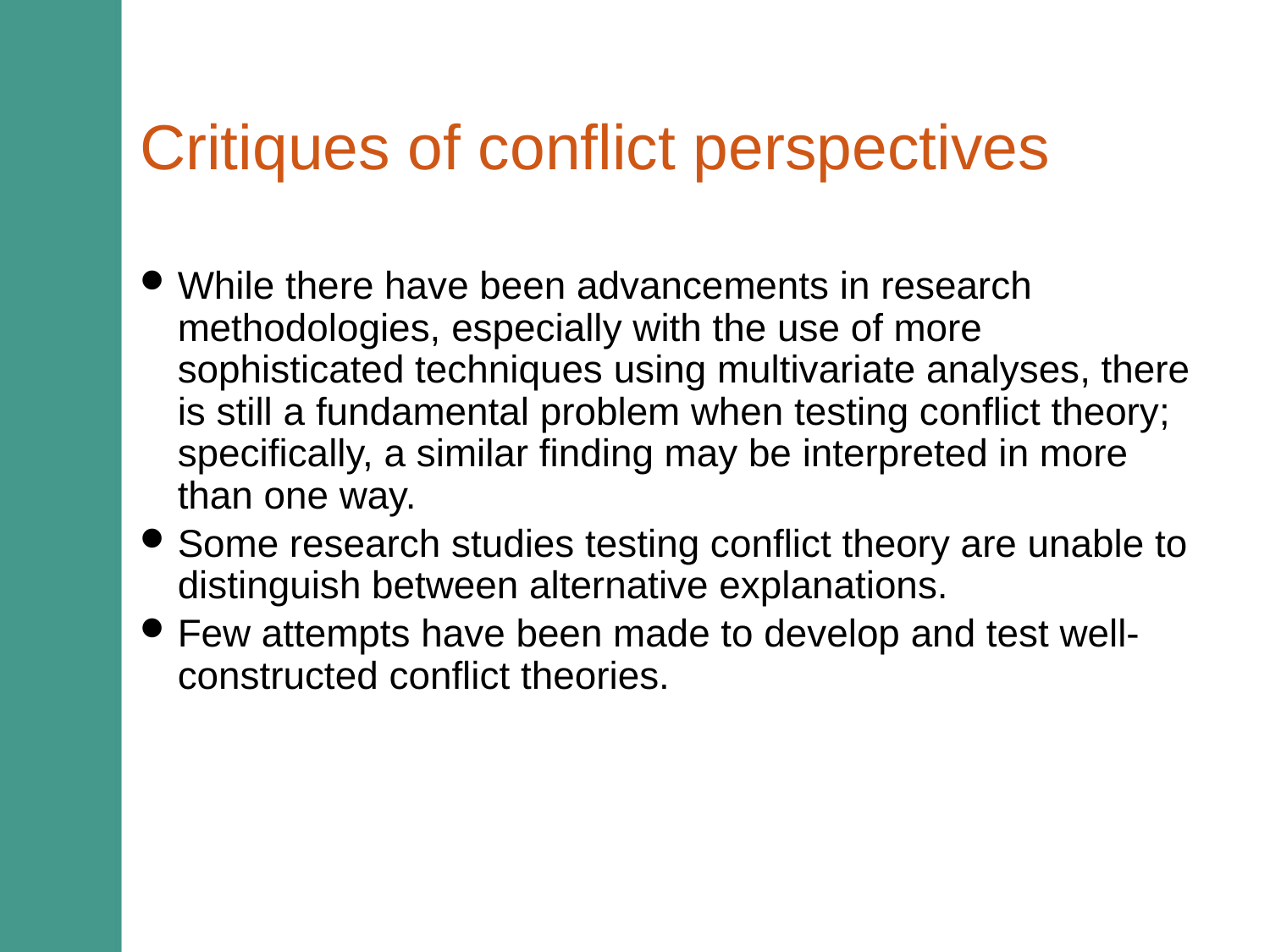

# Critiques of conflict perspectives
While there have been advancements in research methodologies, especially with the use of more sophisticated techniques using multivariate analyses, there is still a fundamental problem when testing conflict theory; specifically, a similar finding may be interpreted in more than one way.
Some research studies testing conflict theory are unable to distinguish between alternative explanations.
Few attempts have been made to develop and test well-constructed conflict theories.